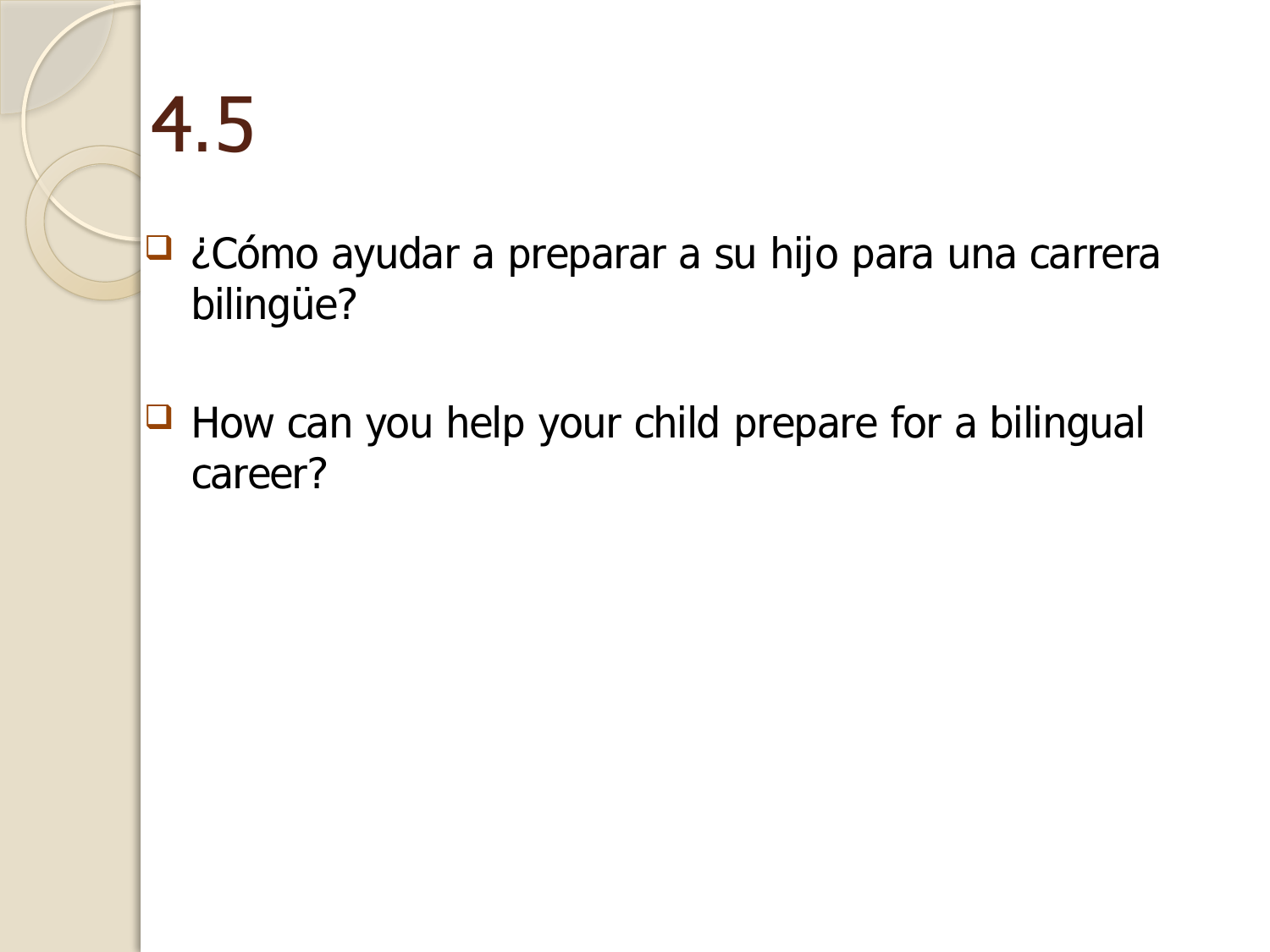

# 4.5
¿Cómo ayudar a preparar a su hijo para una carrera bilingüe?

How can you help your child prepare for a bilingual career?